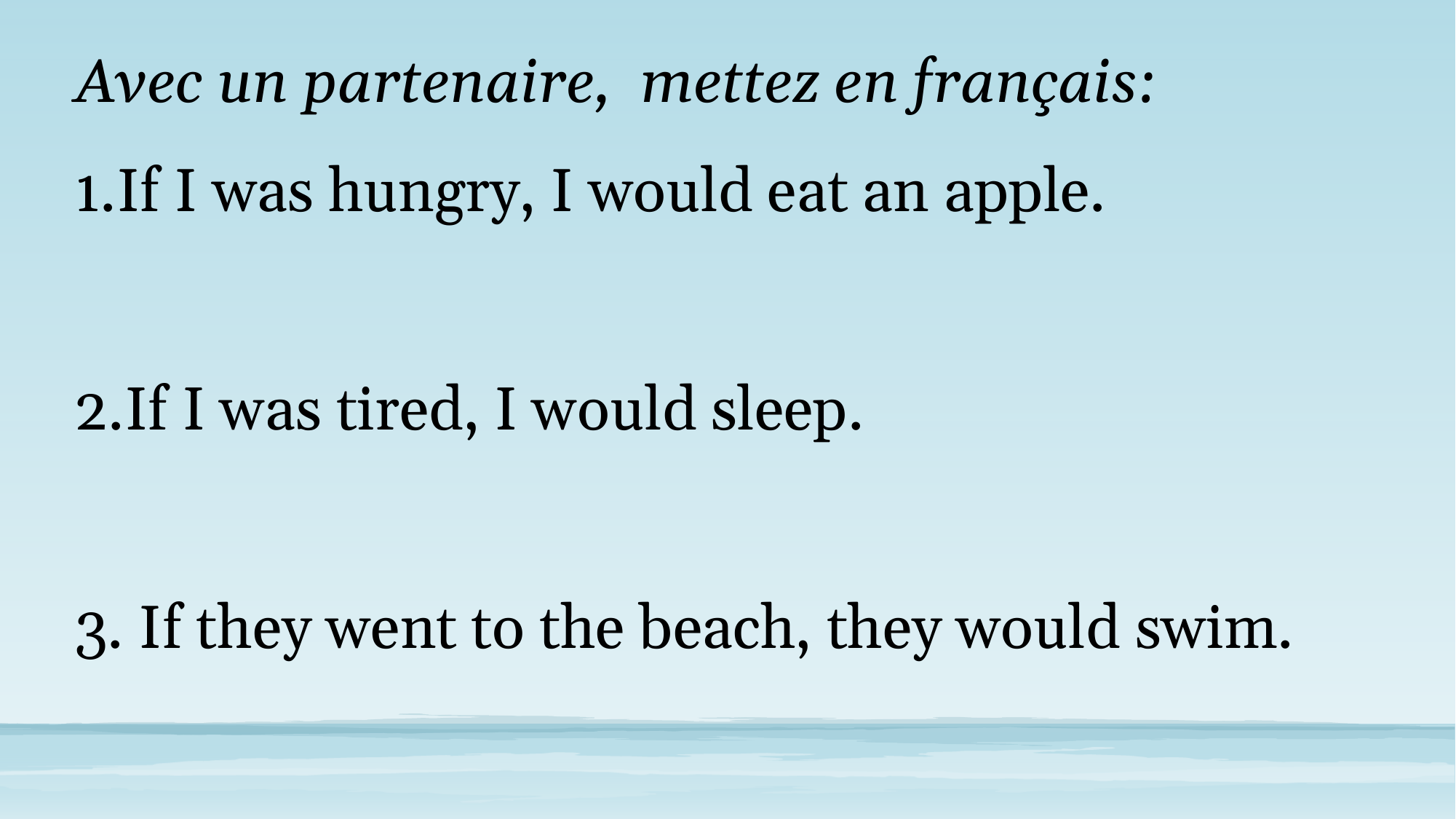

Avec un partenaire,  mettez en français:
If I was hungry, I would eat an apple.

If I was tired, I would sleep.

 If they went to the beach, they would swim.